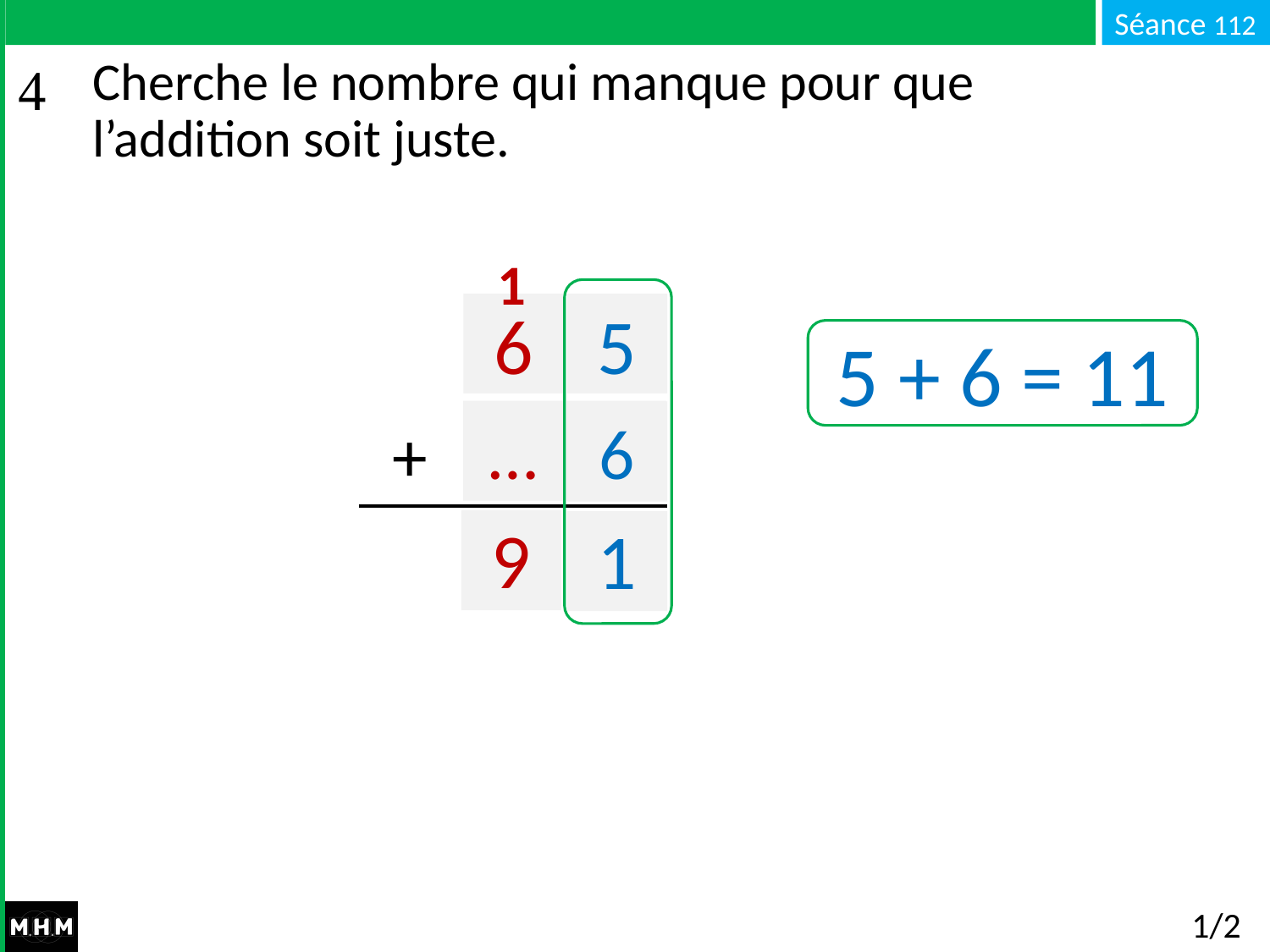

# Cherche le nombre qui manque pour que l’addition soit juste.
1

6
5
5 + 6 = 11
+
…
6
…
9
1
1/2